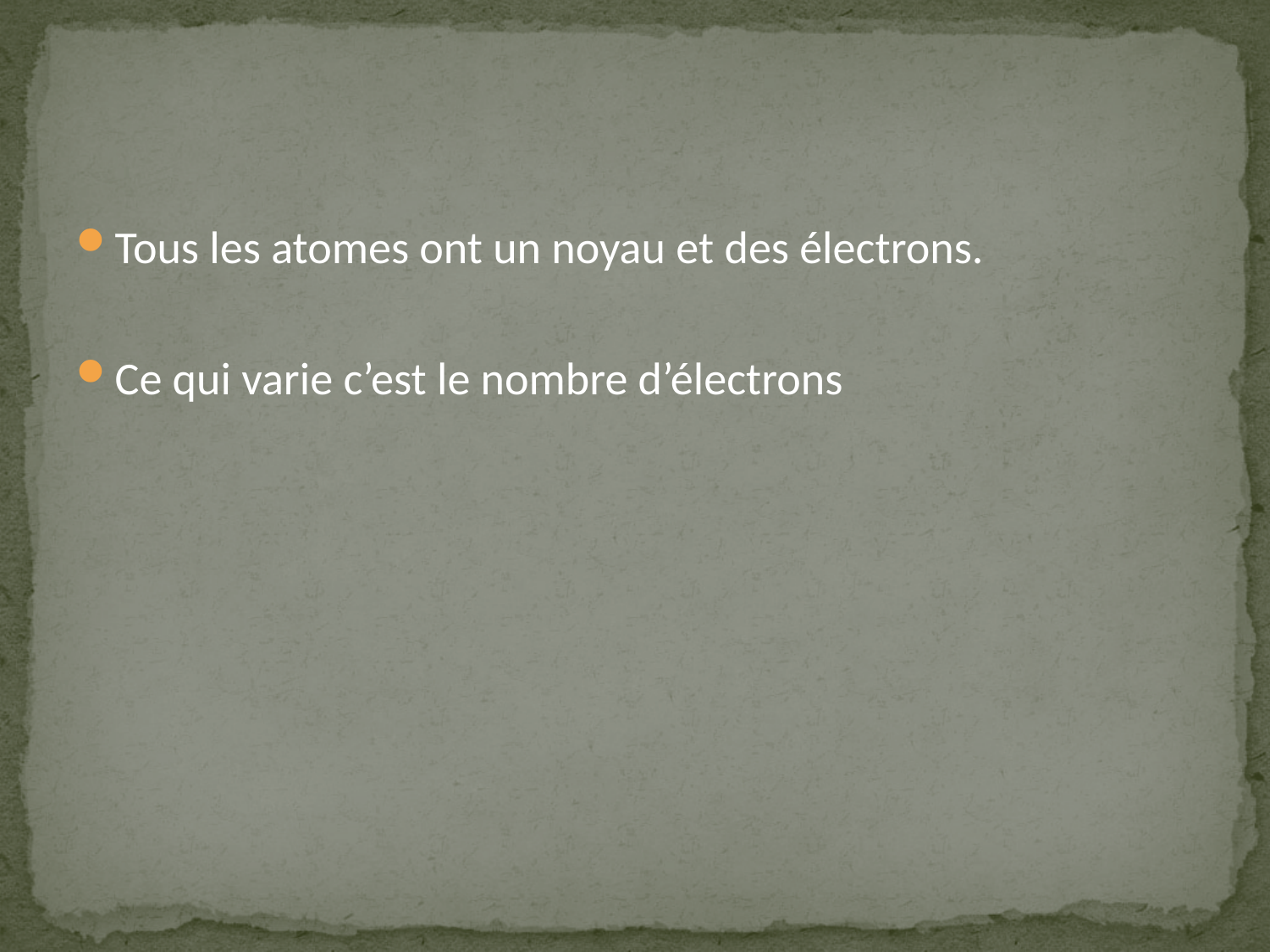

Tous les atomes ont un noyau et des électrons.

Ce qui varie c’est le nombre d’électrons